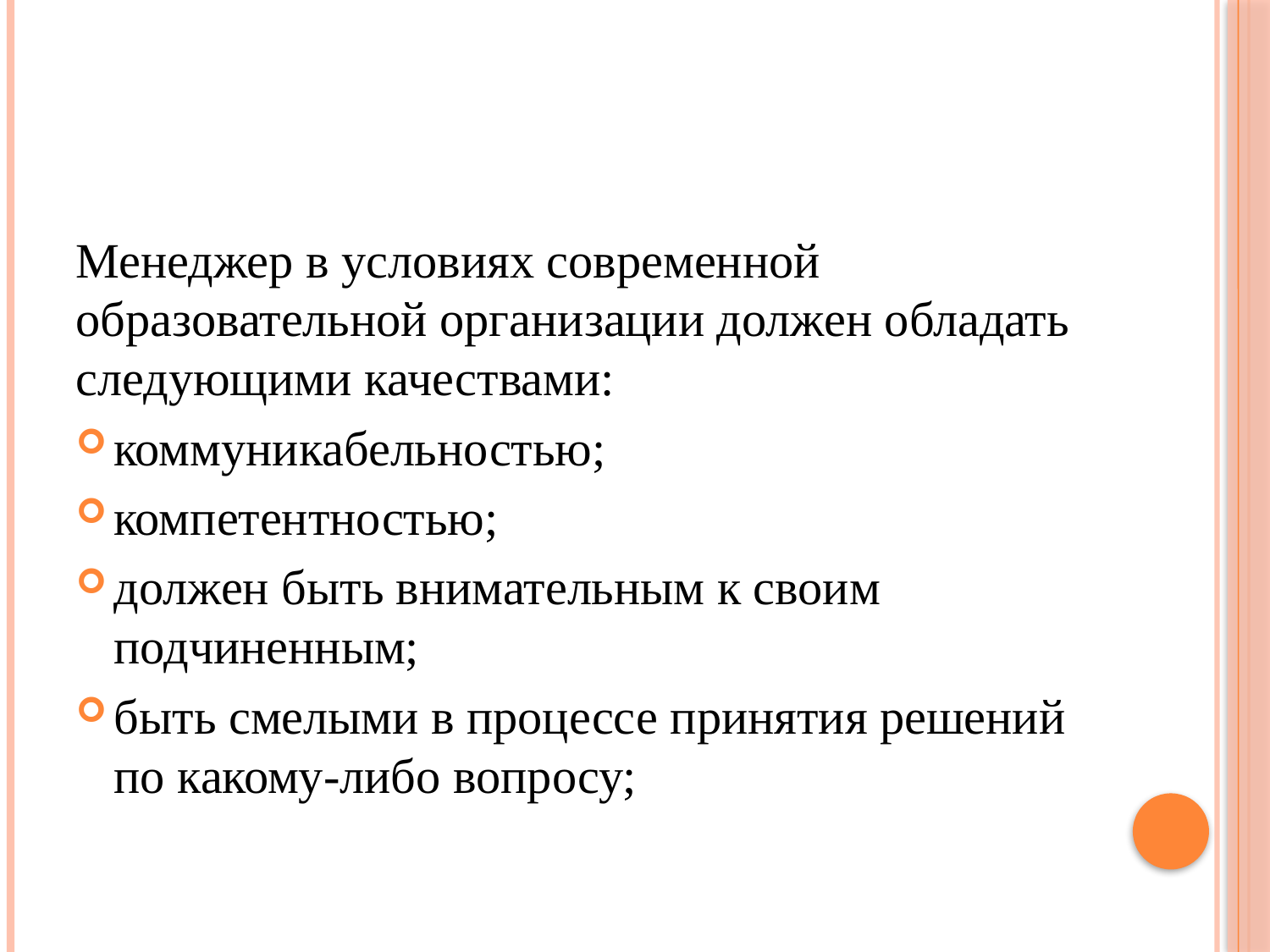

#
Менеджер в условиях современной образовательной организации должен обладать следующими качествами:
коммуникабельностью;
компетентностью;
должен быть внимательным к своим подчиненным;
быть смелыми в процессе принятия решений по какому-либо вопросу;